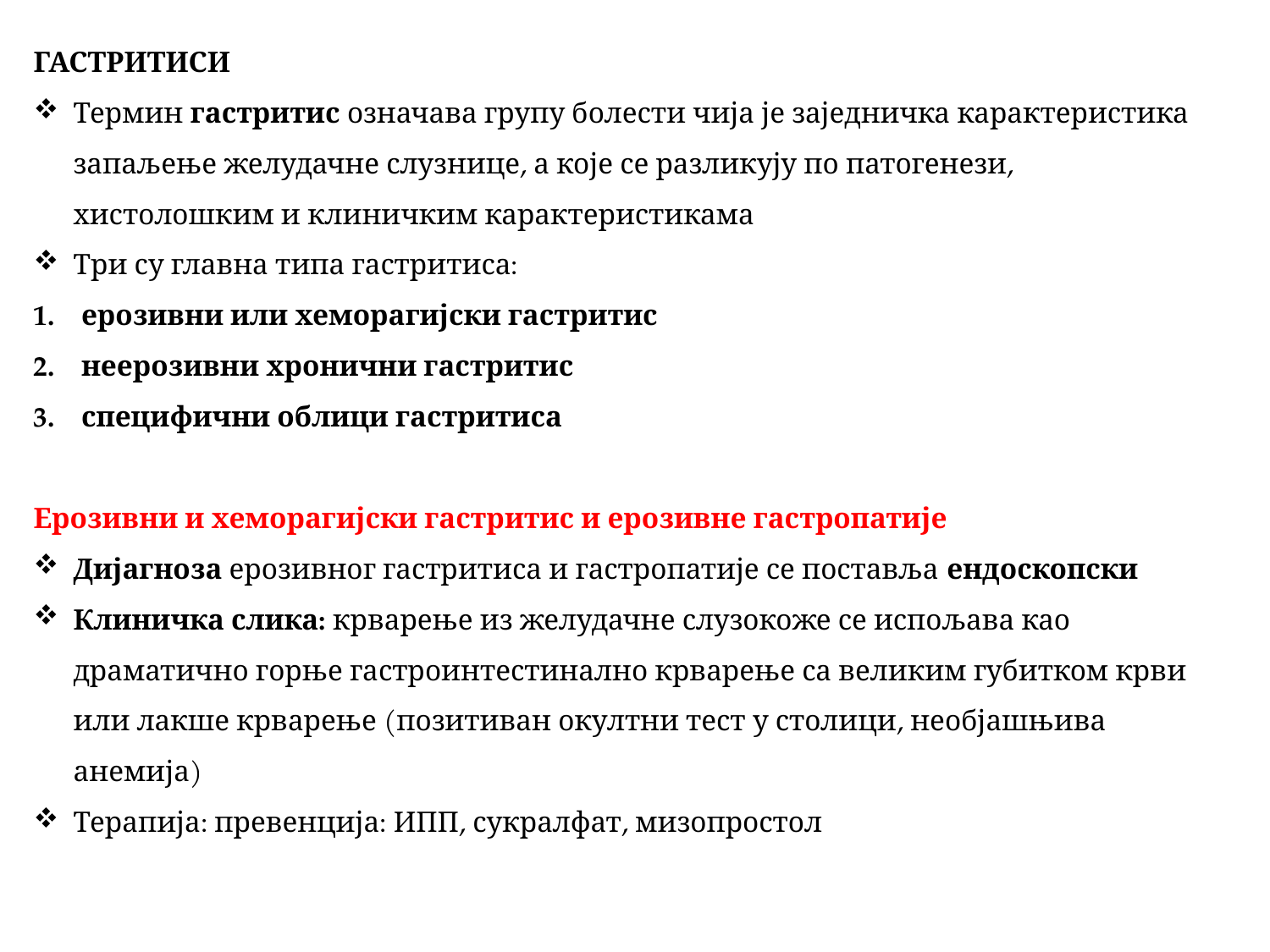

ГАСТРИТИСИ
Термин гастритис означава групу болести чија је заједничка карактеристика запаљење желудачне слузнице, а које се разликују по патогенези, хистолошким и клиничким карактеристикама
Три су главна типа гастритиса:
ерозивни или хеморагијски гастритис
неерозивни хронични гастритис
специфични облици гастритиса

Ерозивни и хеморагијски гастритис и ерозивне гастропатије
Дијагноза ерозивног гастритиса и гастропатије се поставља ендоскопски
Клиничка слика: крварење из желудачне слузокоже се испољава као драматично горње гастроинтестинално крварење са великим губитком крви или лакше крварење (позитиван окултни тест у столици, необјашњива анемија)
Терапија: превенција: ИПП, сукралфат, мизопростол